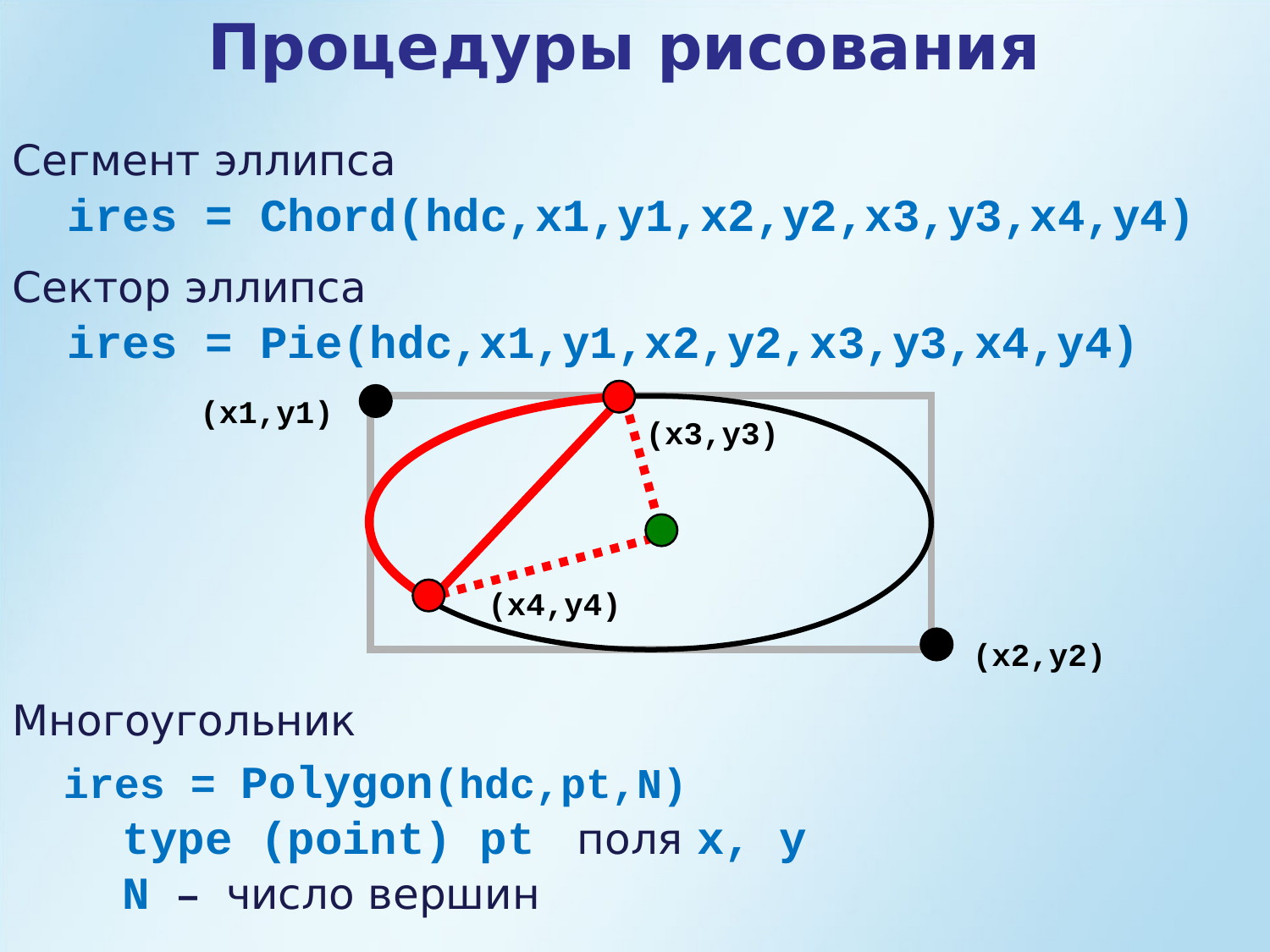

Процедуры рисования
Сегмент эллипса
  ires = Chord(hdc,x1,y1,x2,y2,x3,y3,x4,y4)
Сектор эллипса
  ires = Pie(hdc,x1,y1,x2,y2,x3,y3,x4,y4)

(x1,y1)

(x3,y3)

(x4,y4)

(x2,y2)
Многоугольник
  ires = Polygon(hdc,pt,N)
    type (point) pt  поля x, y
    N – число вершин